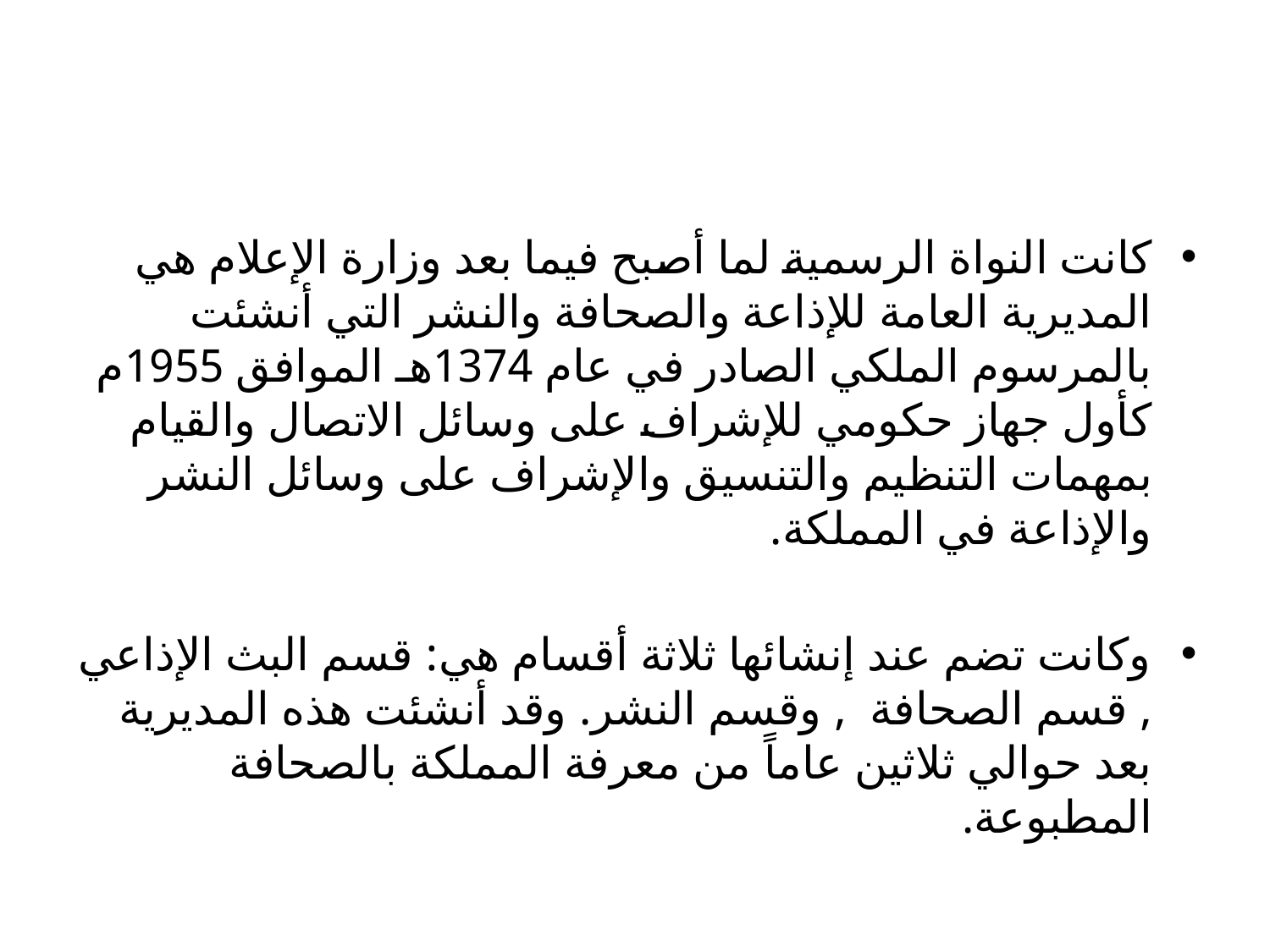

#
كانت النواة الرسمية لما أصبح فيما بعد وزارة الإعلام هي المديرية العامة للإذاعة والصحافة والنشر التي أنشئت بالمرسوم الملكي الصادر في عام 1374هـ الموافق 1955م كأول جهاز حكومي للإشراف على وسائل الاتصال والقيام بمهمات التنظيم والتنسيق والإشراف على وسائل النشر والإذاعة في المملكة.

وكانت تضم عند إنشائها ثلاثة أقسام هي: قسم البث الإذاعي , قسم الصحافة  , وقسم النشر. وقد أنشئت هذه المديرية بعد حوالي ثلاثين عاماً من معرفة المملكة بالصحافة المطبوعة.